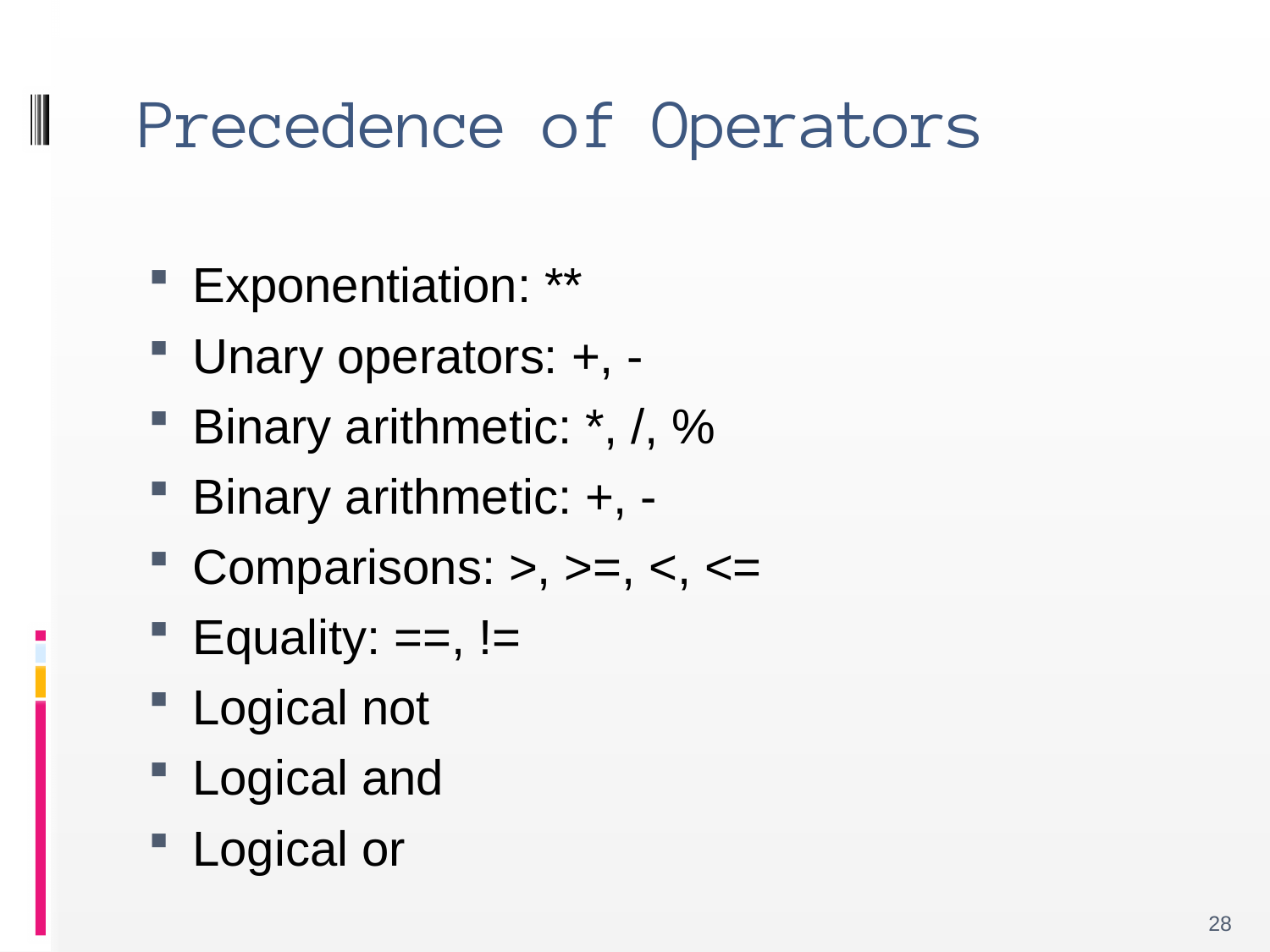

# Precedence of Operators
Exponentiation: **
Unary operators: +, -
Binary arithmetic: *, /, %
Binary arithmetic: +, -
Comparisons: >, >=, <, <=
Equality: ==, !=
Logical not
Logical and
Logical or
28